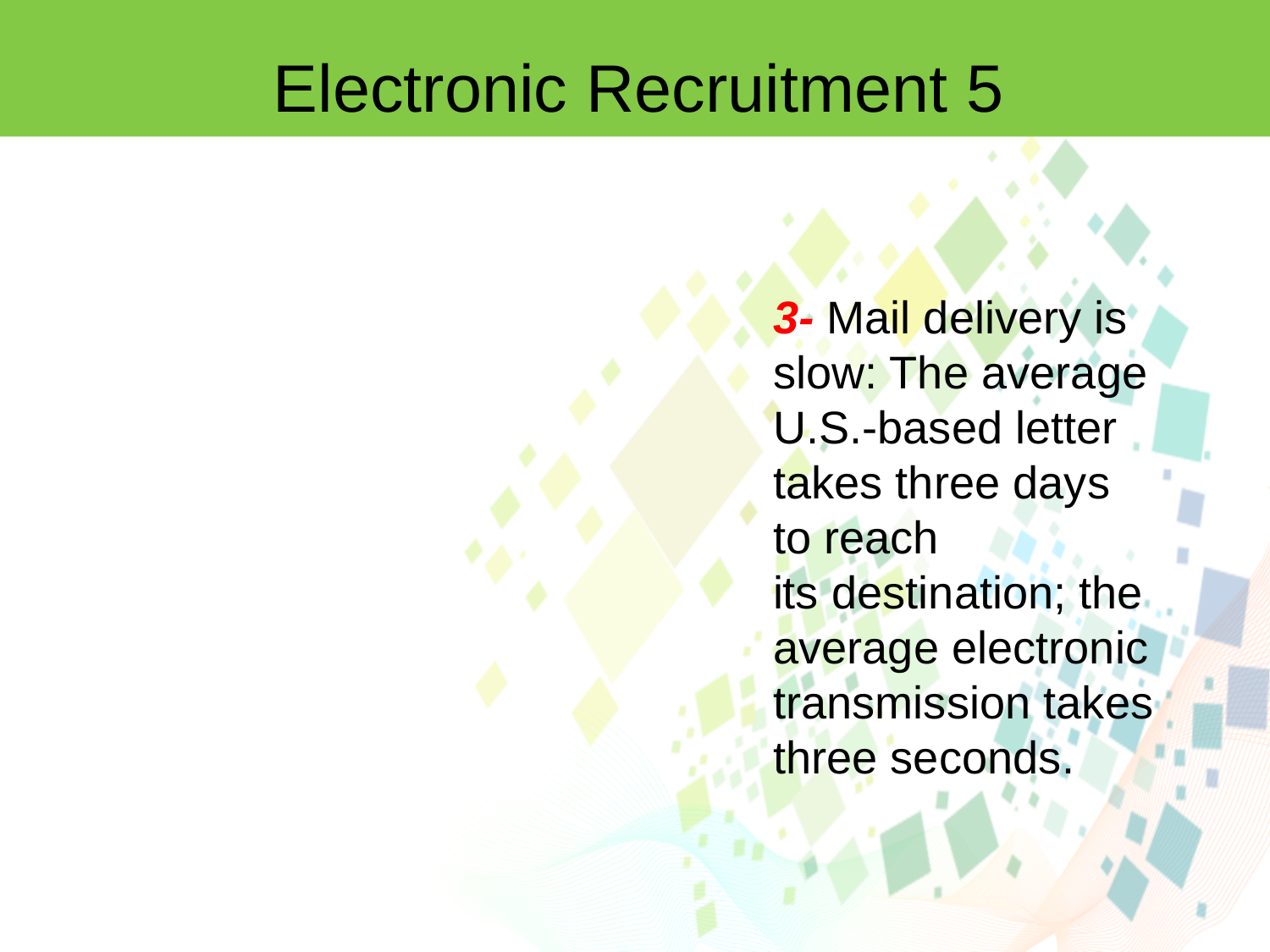

Electronic Recruitment 5
3- Mail delivery is slow: The average U.S.-based letter takes three days to reach
its destination; the average electronic transmission takes three seconds.